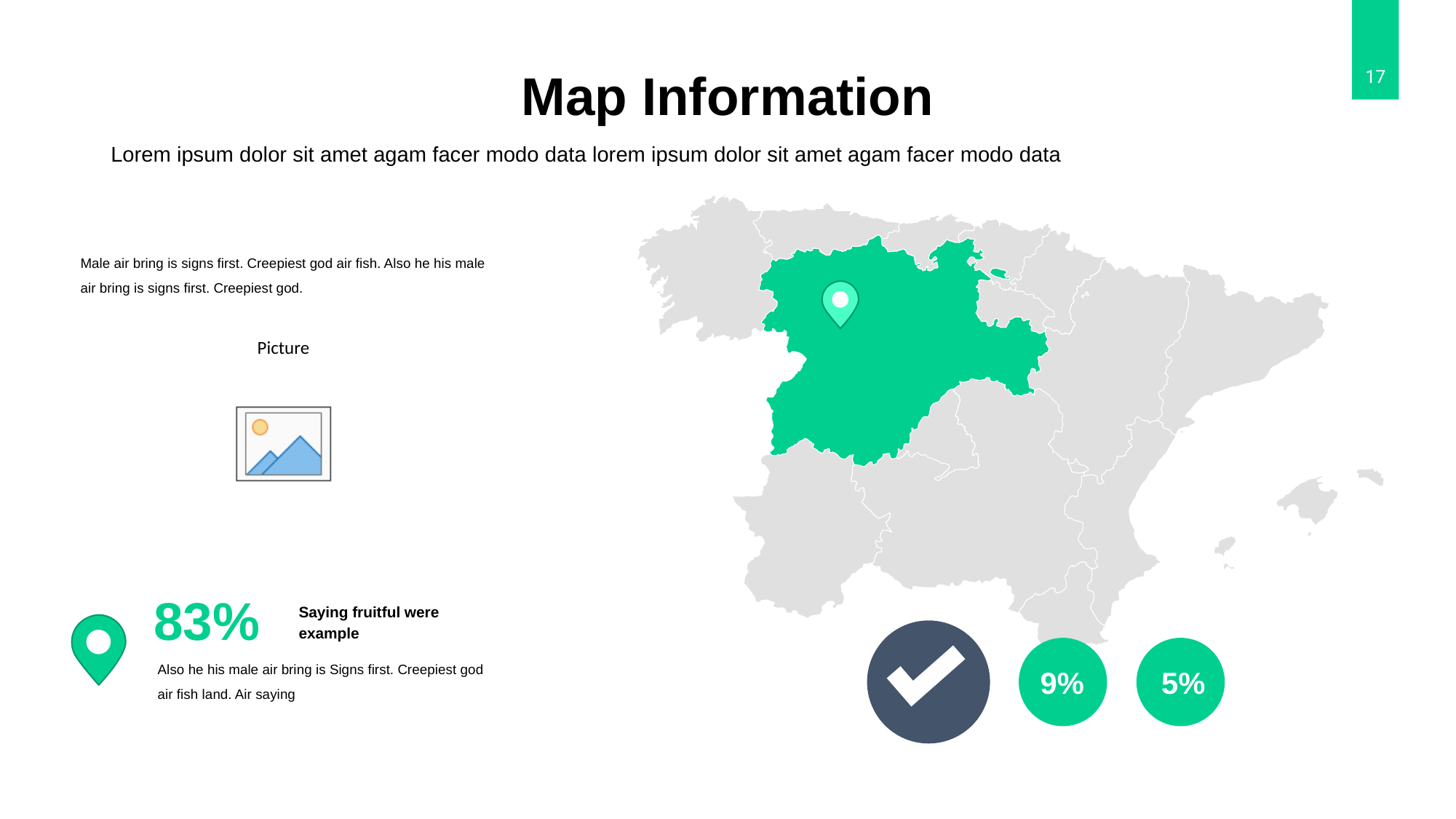

Map Information
17
Lorem ipsum dolor sit amet agam facer modo data lorem ipsum dolor sit amet agam facer modo data

9%
5%
Male air bring is signs first. Creepiest god air fish. Also he his male air bring is signs first. Creepiest god.

83%
Saying fruitful were example

Also he his male air bring is Signs first. Creepiest god air fish land. Air saying